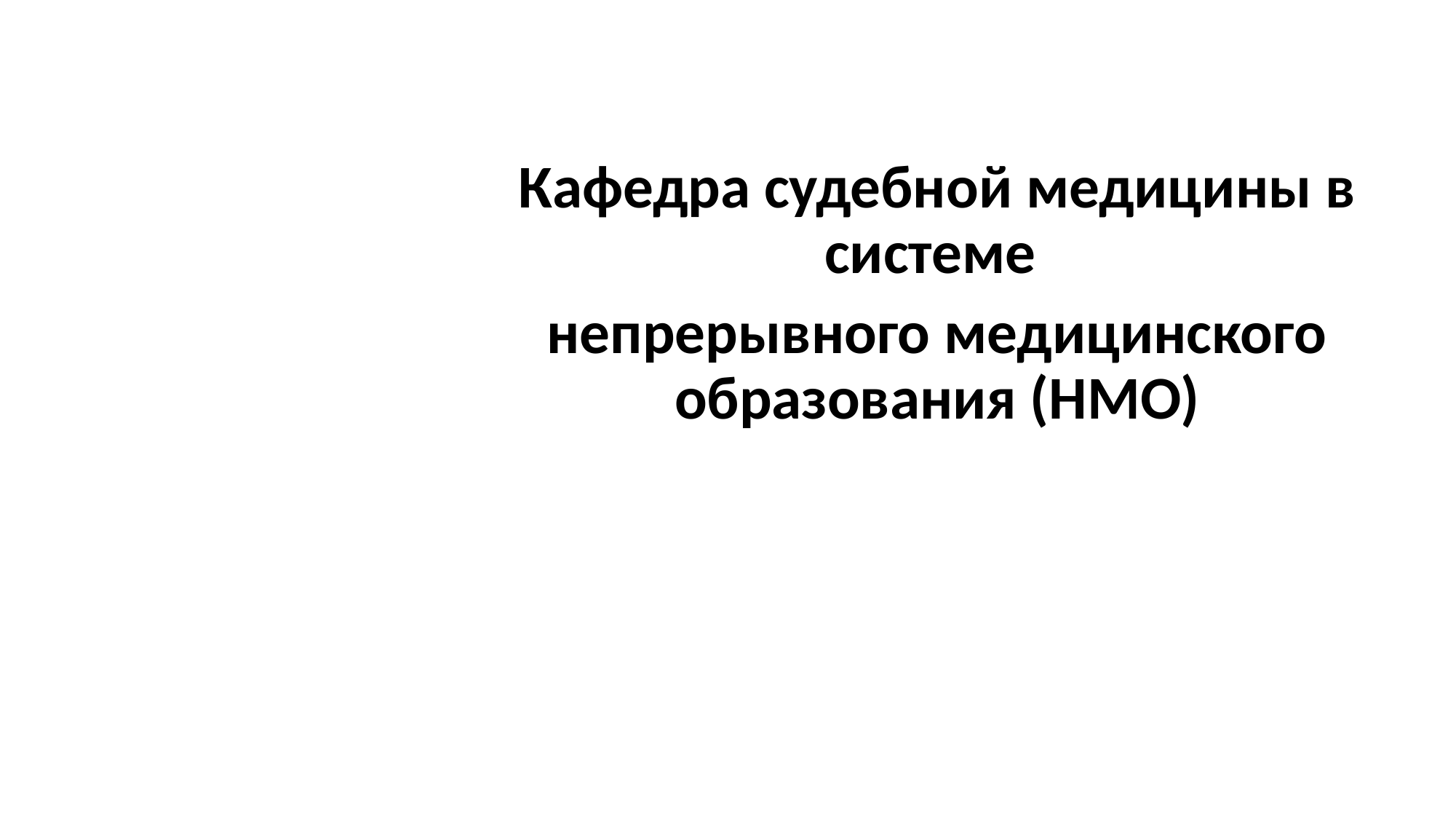

#
Кафедра судебной медицины в системе
непрерывного медицинского образования (НМО)